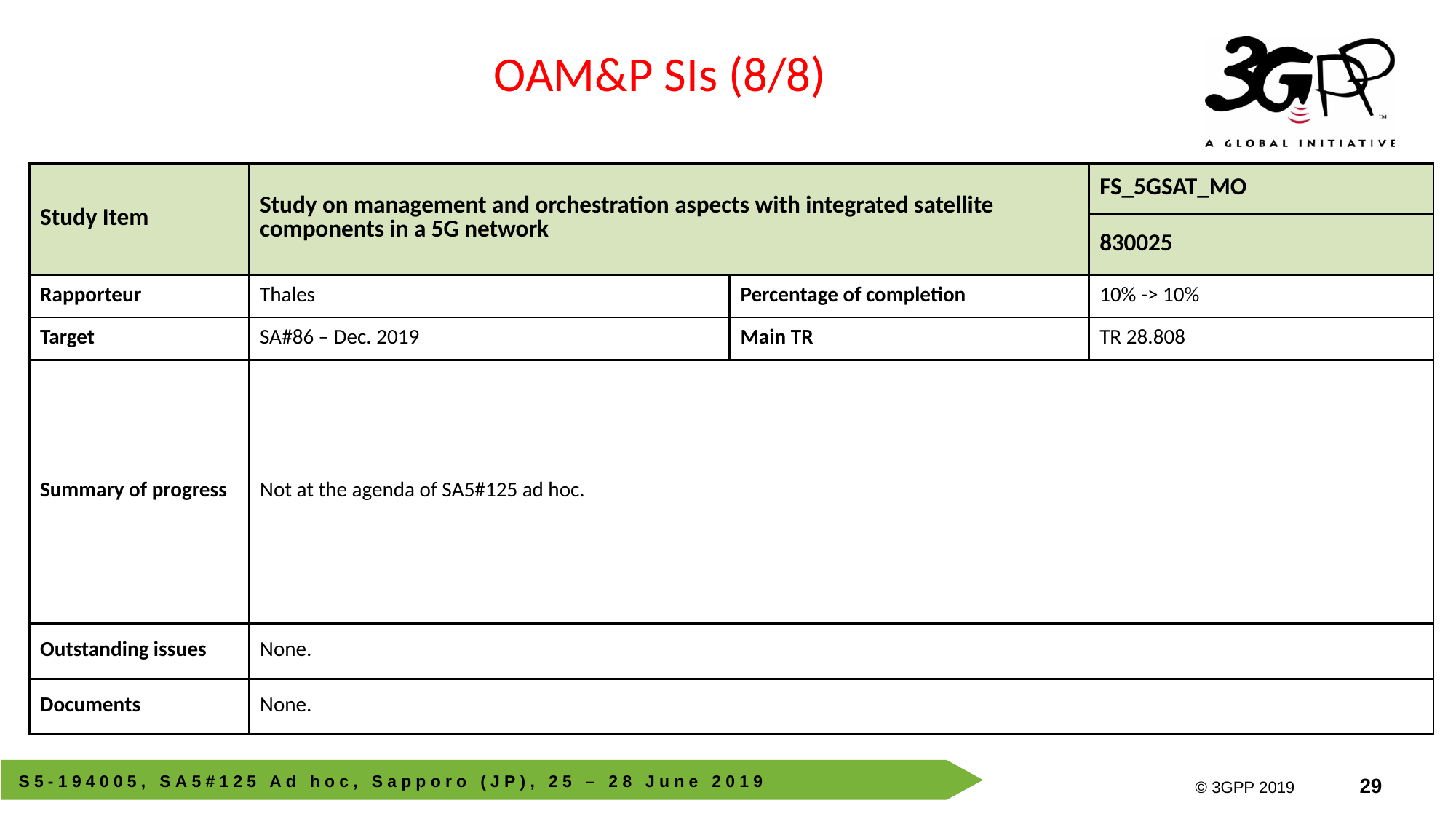

OAM&P SIs (8/8)
| Study Item | Study on management and orchestration aspects with integrated satellite components in a 5G network |  | FS\_5GSAT\_MO |
| --- | --- | --- | --- |
|  |  |  | 830025 |
| Rapporteur | Thales | Percentage of completion | 10% -> 10% |
| Target | SA#86 – Dec. 2019 | Main TR | TR 28.808 |
| Summary of progress | Not at the agenda of SA5#125 ad hoc. |  |  |
| Outstanding issues | None. |  |  |
| Documents | None. |  |  |